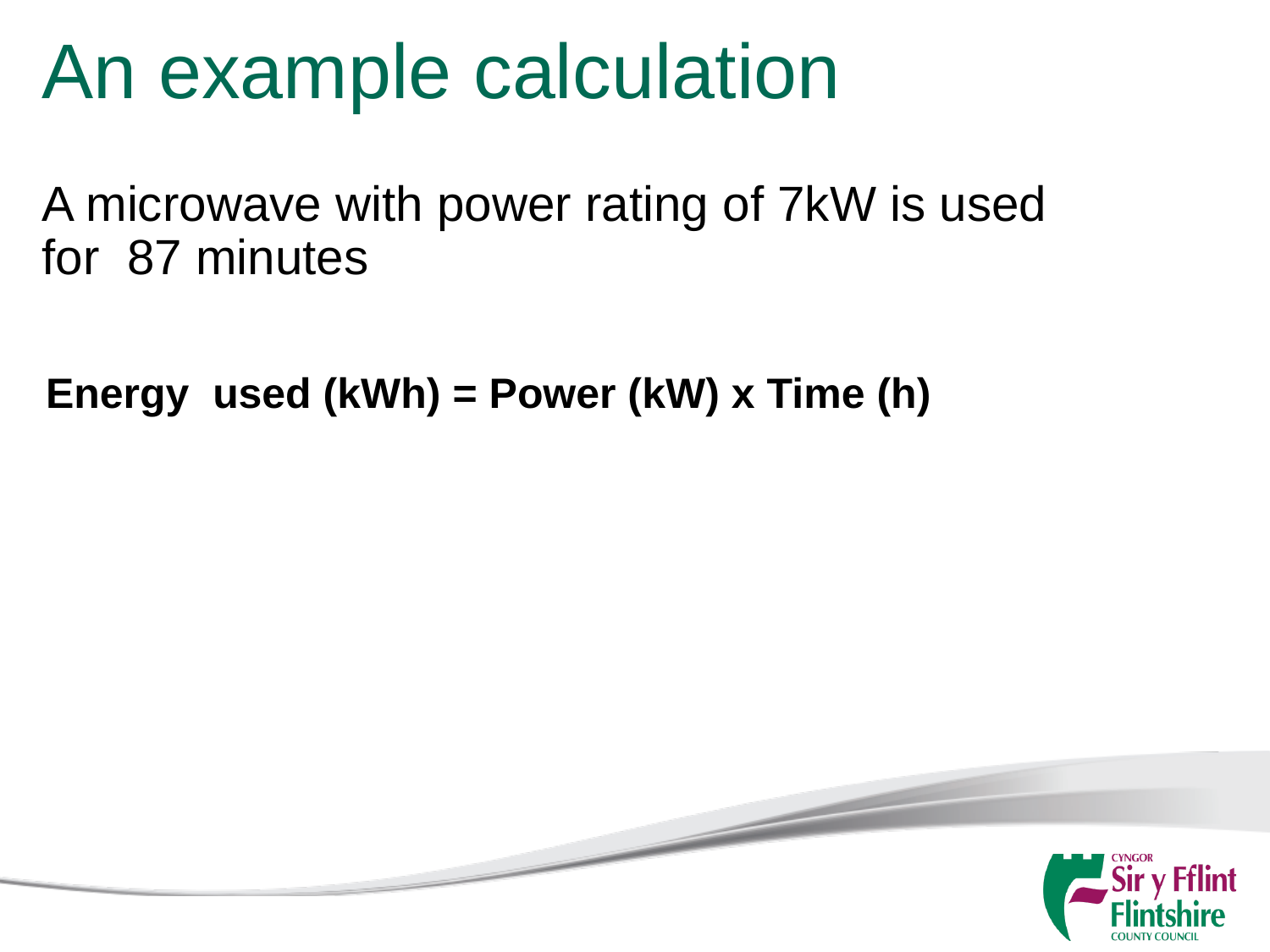

# An example calculation
A microwave with power rating of 7kW is used for  87 minutes

Energy  used (kWh) = Power (kW) x Time (h)